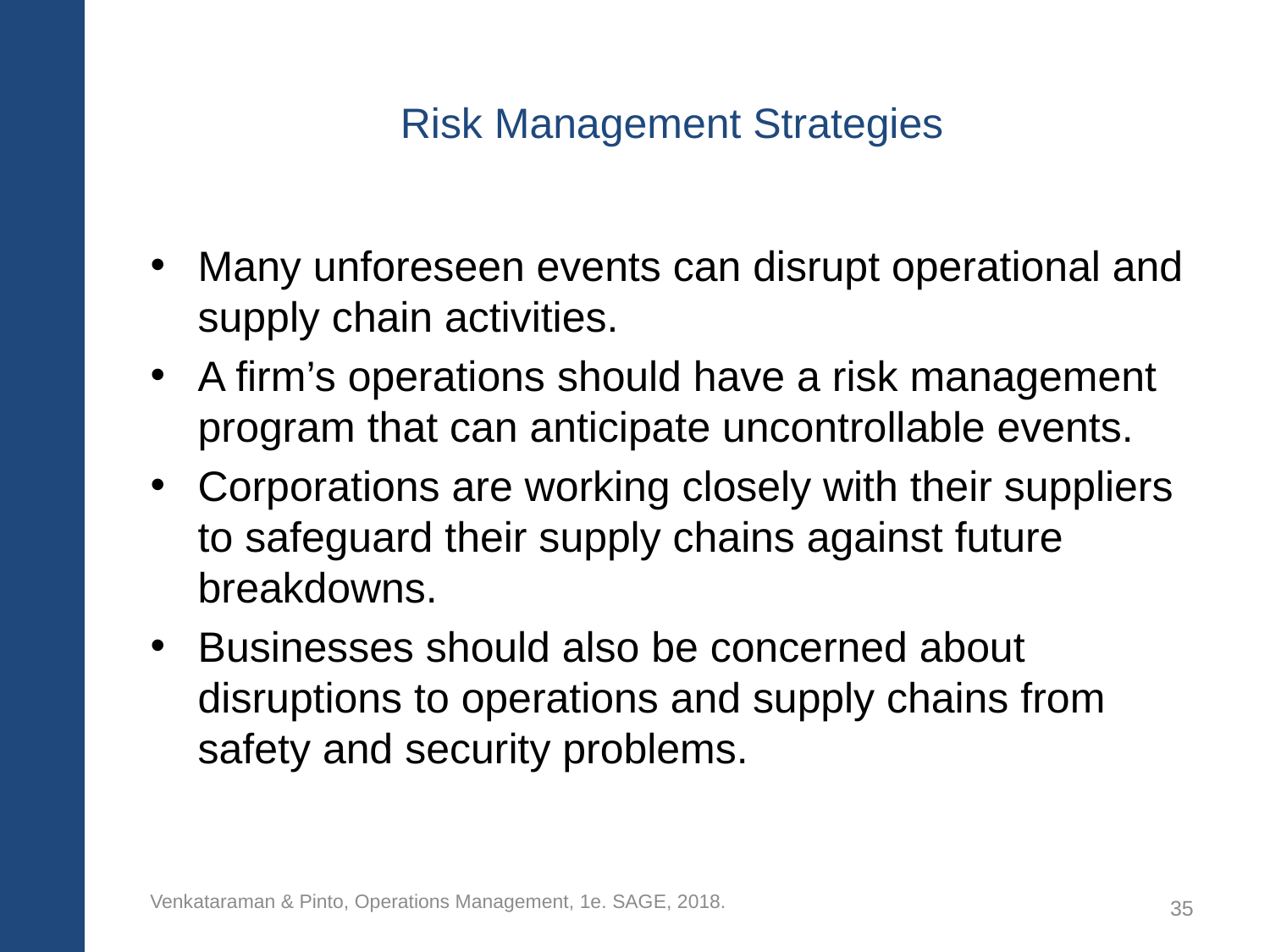

# Risk Management Strategies
Many unforeseen events can disrupt operational and supply chain activities.
A firm’s operations should have a risk management program that can anticipate uncontrollable events.
Corporations are working closely with their suppliers to safeguard their supply chains against future breakdowns.
Businesses should also be concerned about disruptions to operations and supply chains from safety and security problems.
Venkataraman & Pinto, Operations Management, 1e. SAGE, 2018.
35